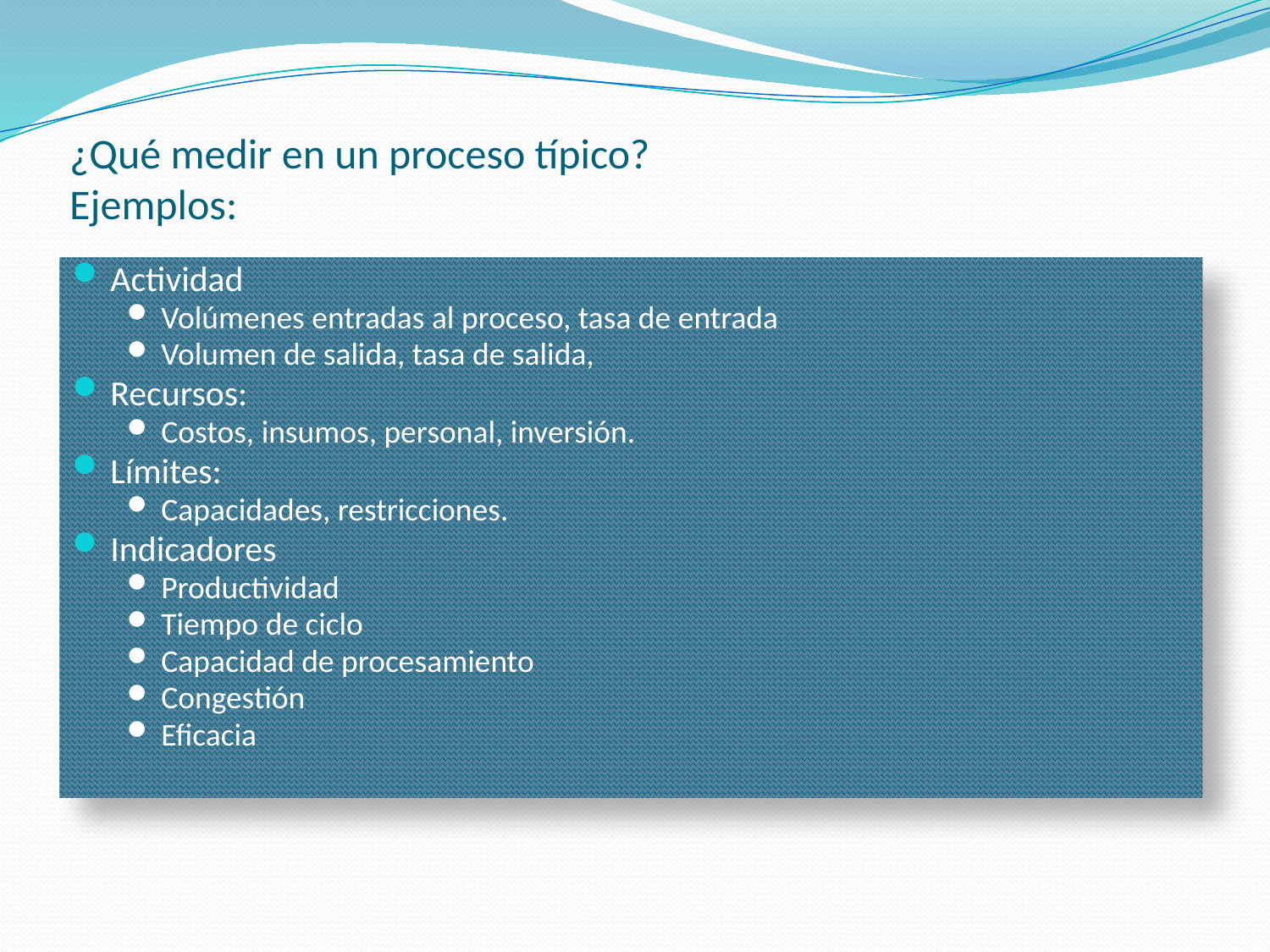

# ¿Qué medir en un proceso típico? Ejemplos:
Actividad
Volúmenes entradas al proceso, tasa de entrada
Volumen de salida, tasa de salida,
Recursos:
Costos, insumos, personal, inversión.
Límites:
Capacidades, restricciones.
Indicadores
Productividad
Tiempo de ciclo
Capacidad de procesamiento
Congestión
Eficacia